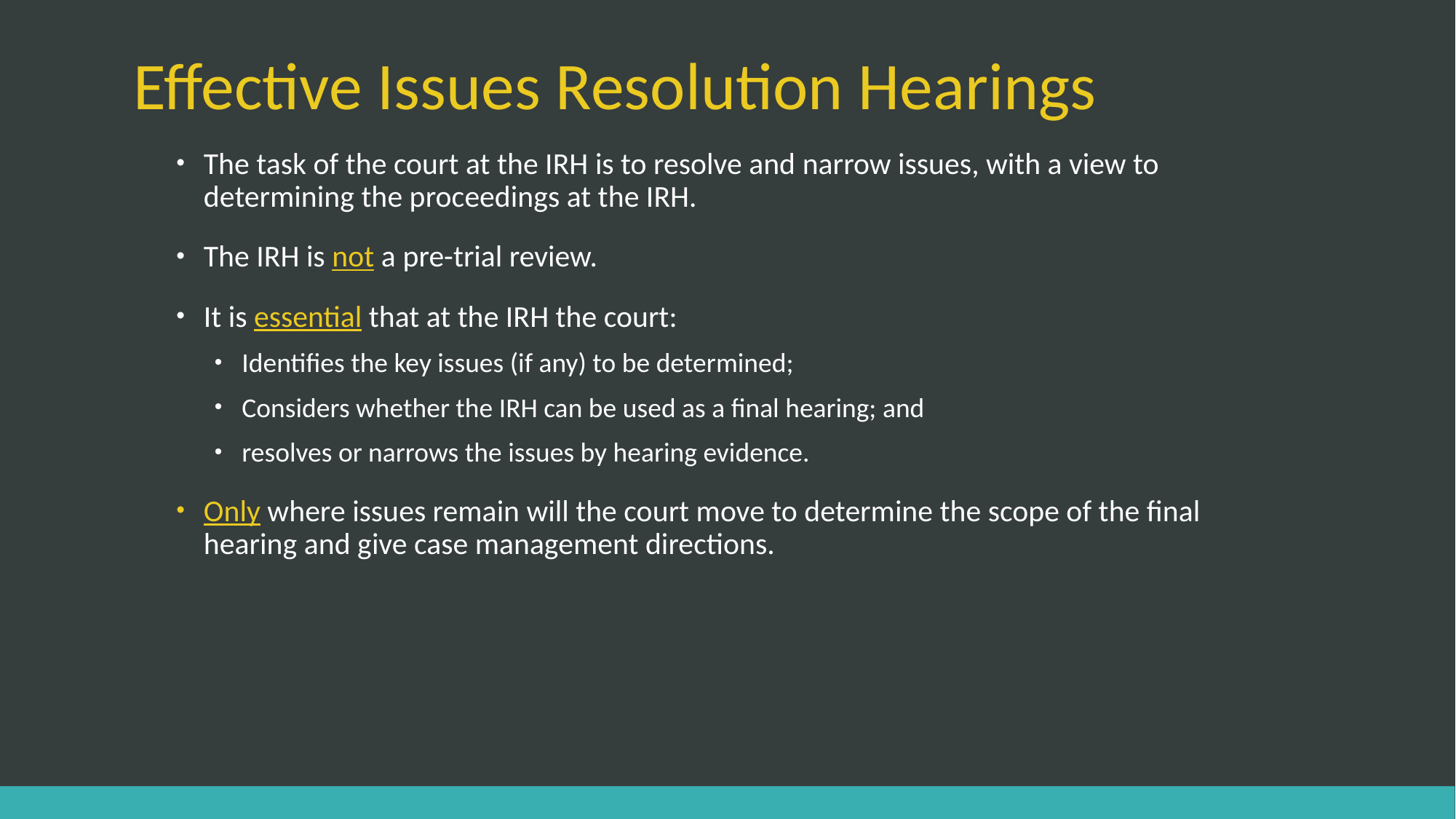

# Effective Issues Resolution Hearings
The task of the court at the IRH is to resolve and narrow issues, with a view to determining the proceedings at the IRH.
The IRH is not a pre-trial review.
It is essential that at the IRH the court:
Identifies the key issues (if any) to be determined;
Considers whether the IRH can be used as a final hearing; and
resolves or narrows the issues by hearing evidence.
Only where issues remain will the court move to determine the scope of the final hearing and give case management directions.